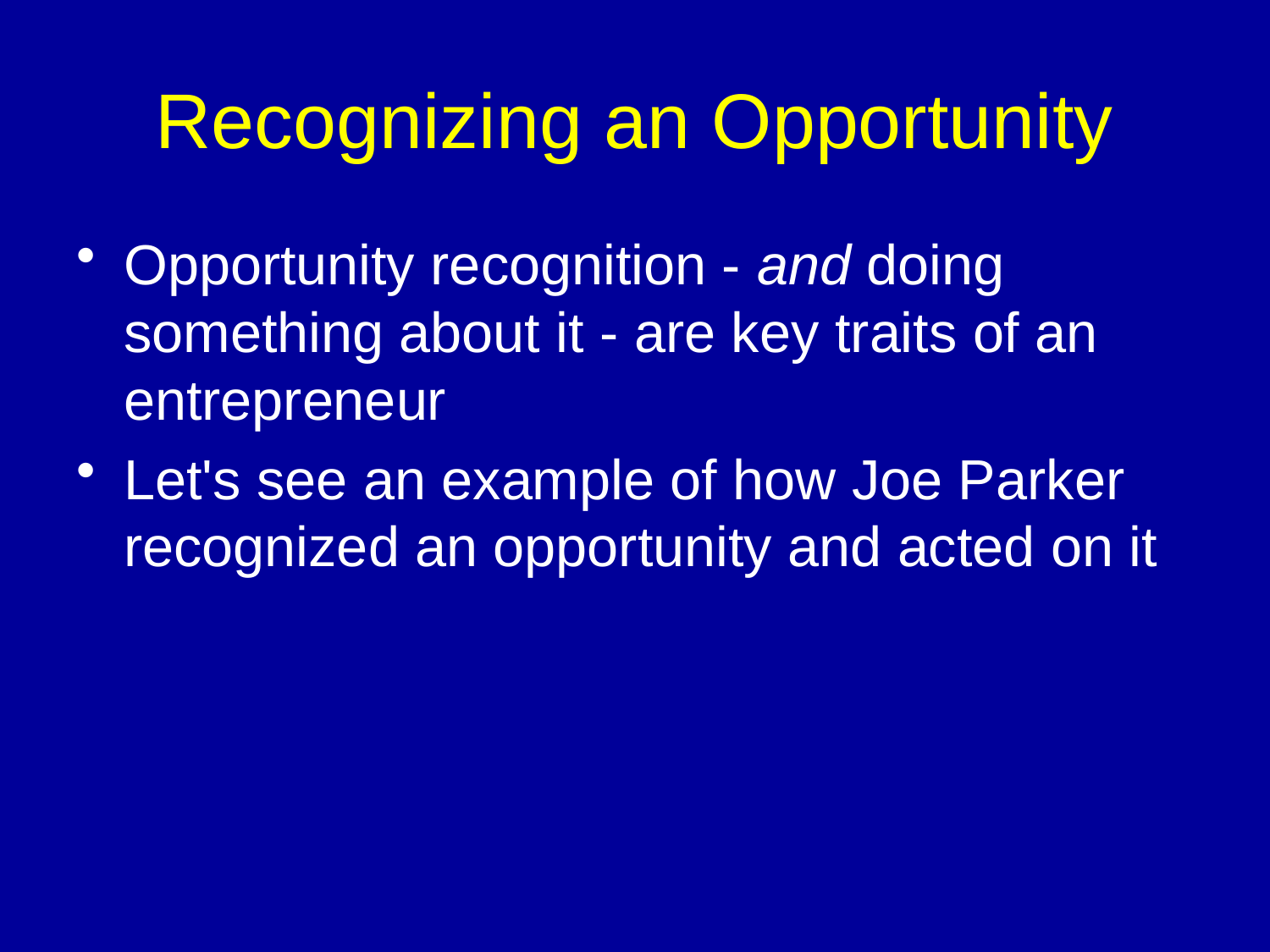

# Recognizing an Opportunity
Opportunity recognition - and doing something about it - are key traits of an entrepreneur
Let's see an example of how Joe Parker recognized an opportunity and acted on it